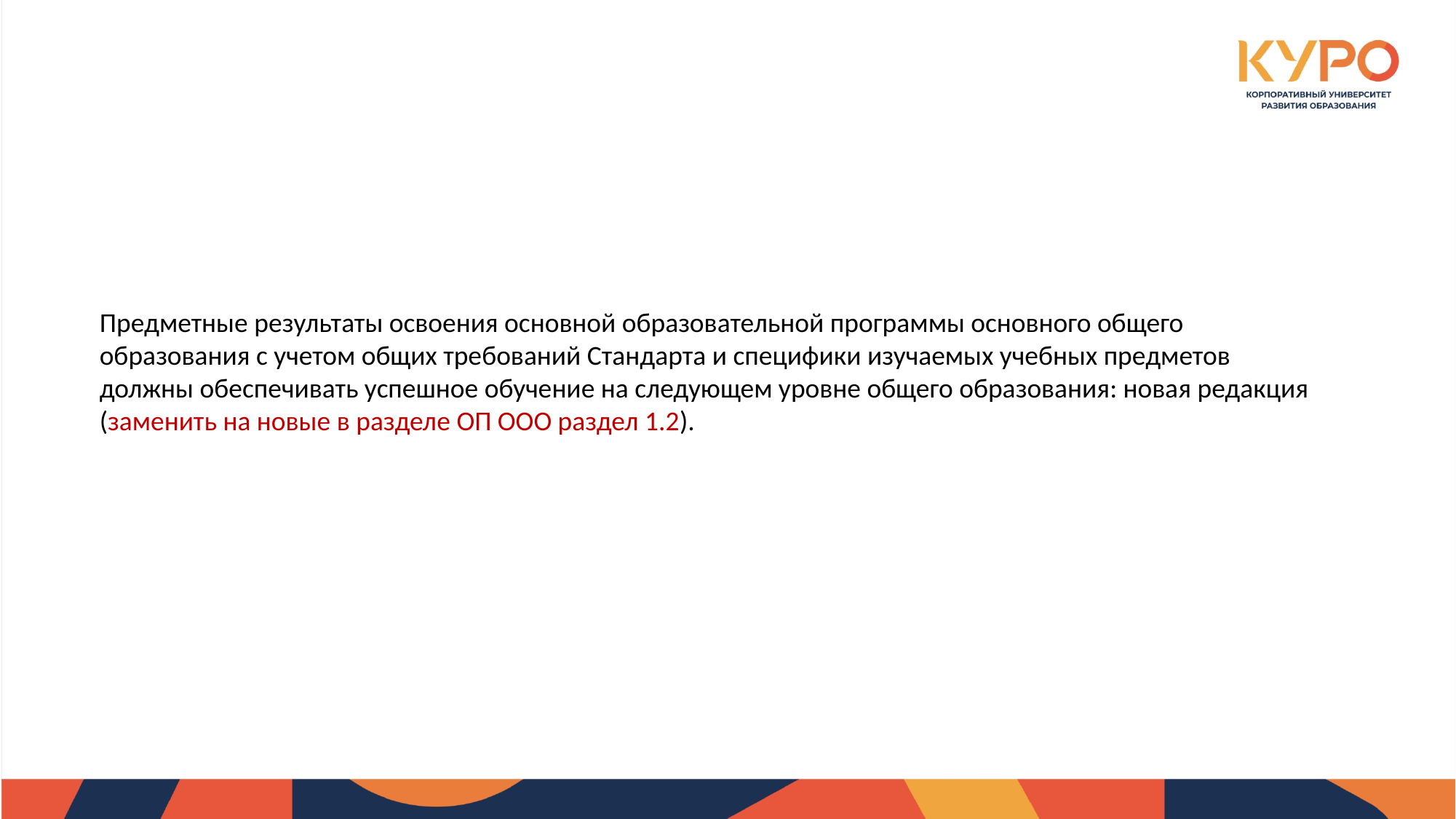

Предметные результаты освоения основной образовательной программы основного общего образования с учетом общих требований Стандарта и специфики изучаемых учебных предметов должны обеспечивать успешное обучение на следующем уровне общего образования: новая редакция (заменить на новые в разделе ОП ООО раздел 1.2).